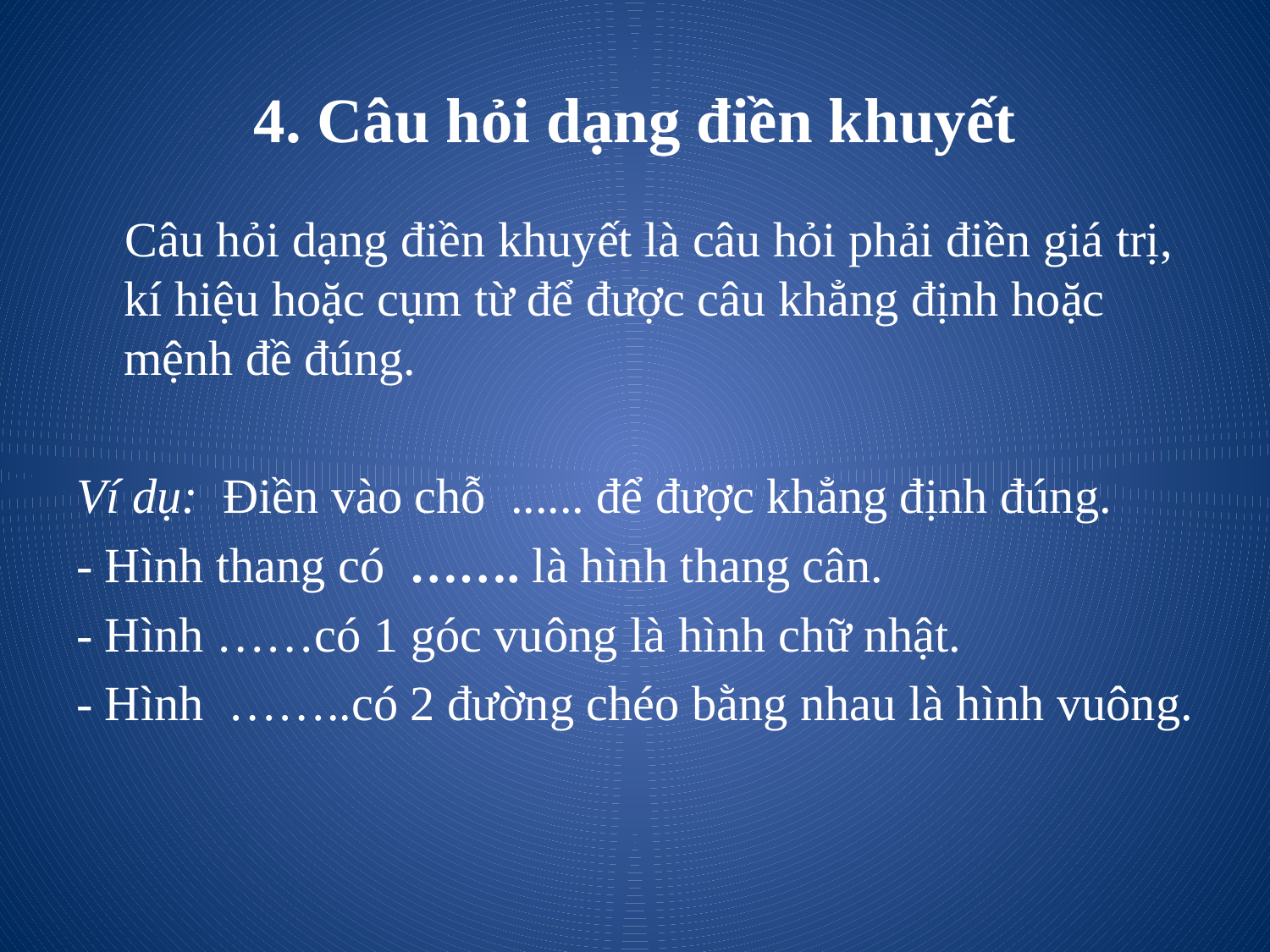

# 4. Câu hỏi dạng điền khuyết
    Câu hỏi dạng điền khuyết là câu hỏi phải điền giá trị, kí hiệu hoặc cụm từ để được câu khẳng định hoặc mệnh đề đúng.

Ví dụ:  Điền vào chỗ  ...... để được khẳng định đúng.
- Hình thang có  ……. là hình thang cân.
- Hình ……có 1 góc vuông là hình chữ nhật.
- Hình  ……..có 2 đường chéo bằng nhau là hình vuông.